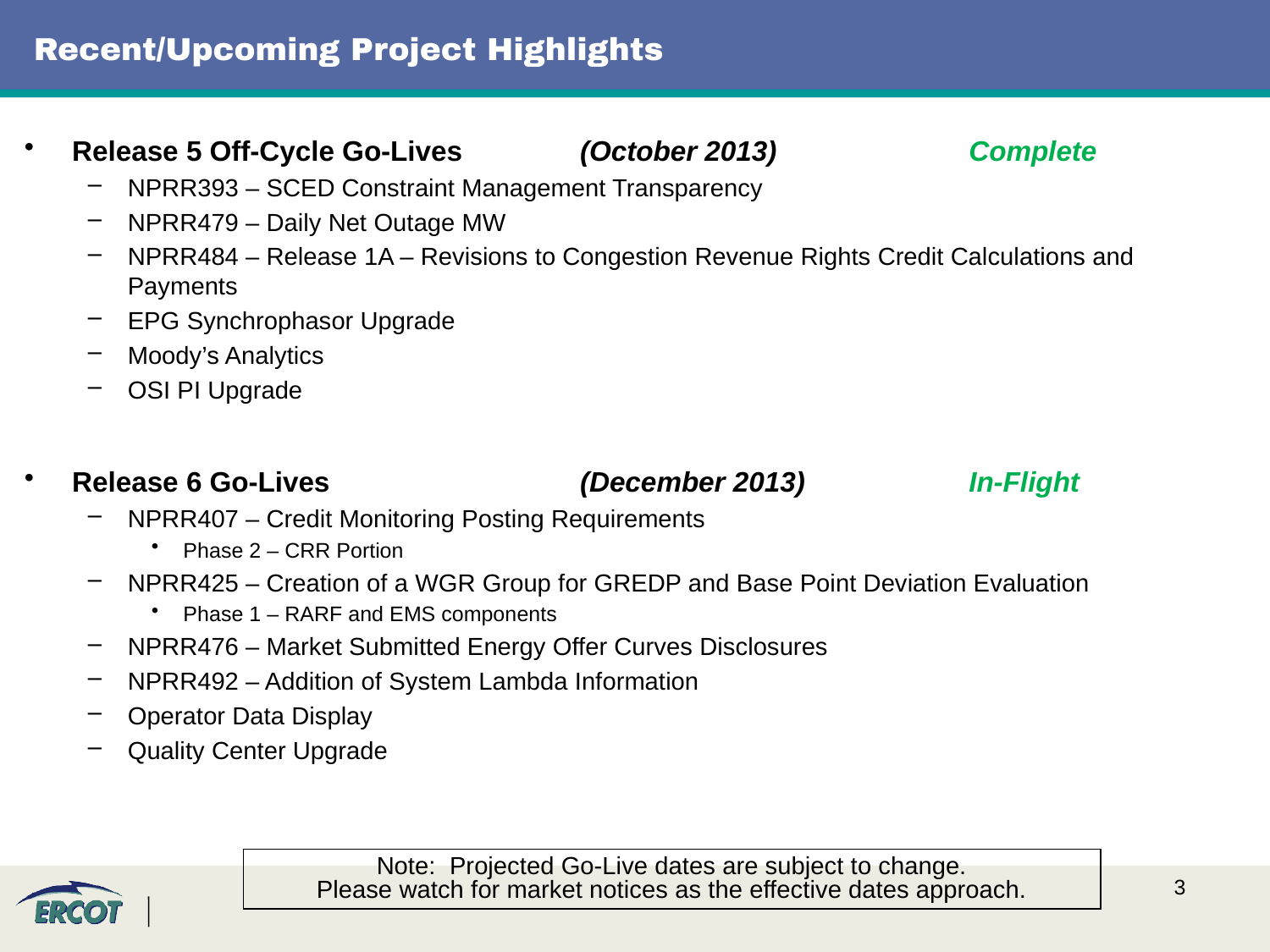

# Recent/Upcoming Project Highlights
Release 5 Off-Cycle Go-Lives	(October 2013)		 Complete
NPRR393 – SCED Constraint Management Transparency
NPRR479 – Daily Net Outage MW
NPRR484 – Release 1A – Revisions to Congestion Revenue Rights Credit Calculations and Payments
EPG Synchrophasor Upgrade
Moody’s Analytics
OSI PI Upgrade

Release 6 Go-Lives		(December 2013)		 In-Flight
NPRR407 – Credit Monitoring Posting Requirements
Phase 2 – CRR Portion
NPRR425 – Creation of a WGR Group for GREDP and Base Point Deviation Evaluation
Phase 1 – RARF and EMS components
NPRR476 – Market Submitted Energy Offer Curves Disclosures
NPRR492 – Addition of System Lambda Information
Operator Data Display
Quality Center Upgrade

Note:  Projected Go-Live dates are subject to change.
Please watch for market notices as the effective dates approach.